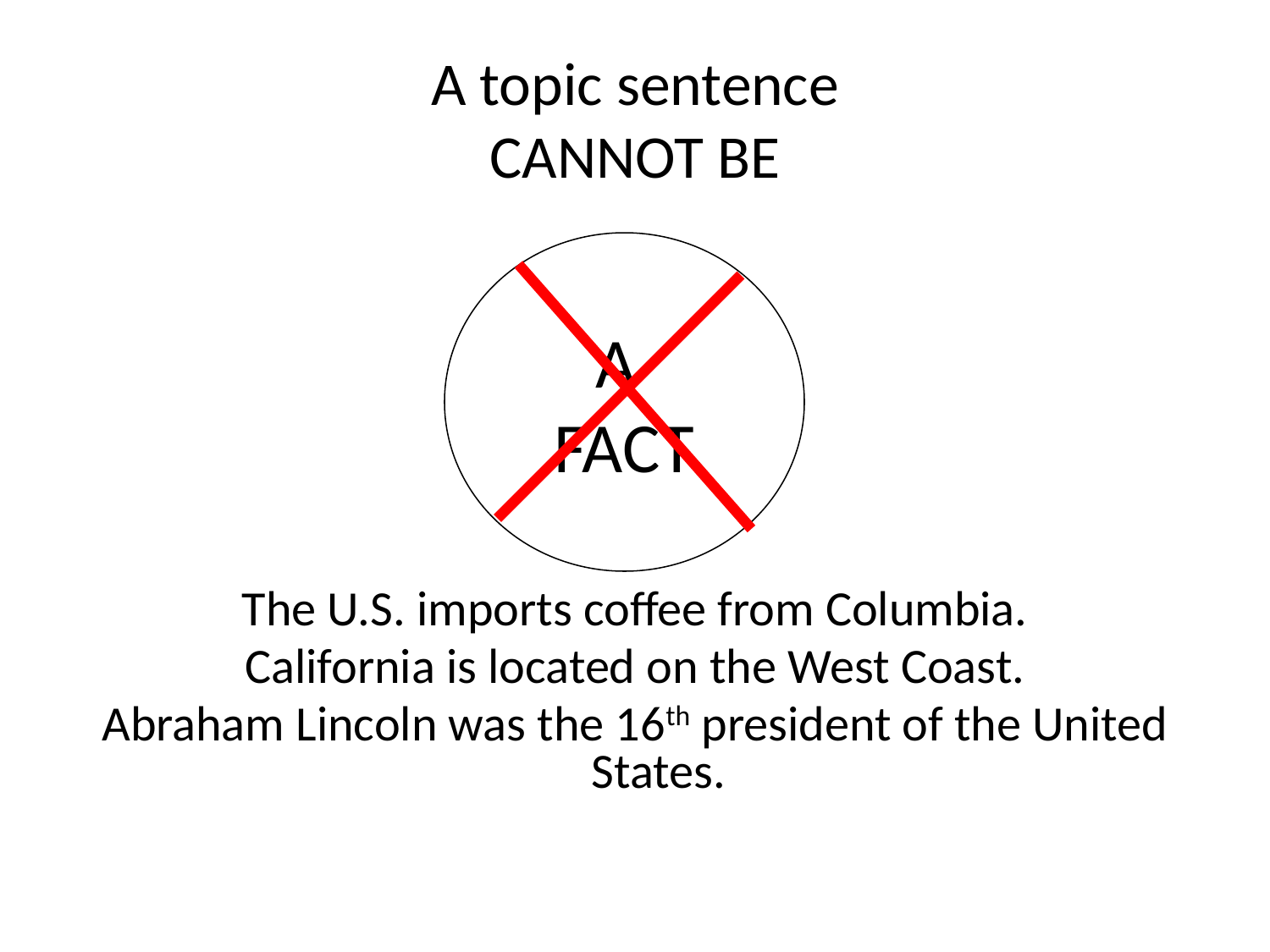

# A topic sentence CANNOT BE
A
FACT

The U.S. imports coffee from Columbia.
California is located on the West Coast.
Abraham Lincoln was the 16th president of the United States.